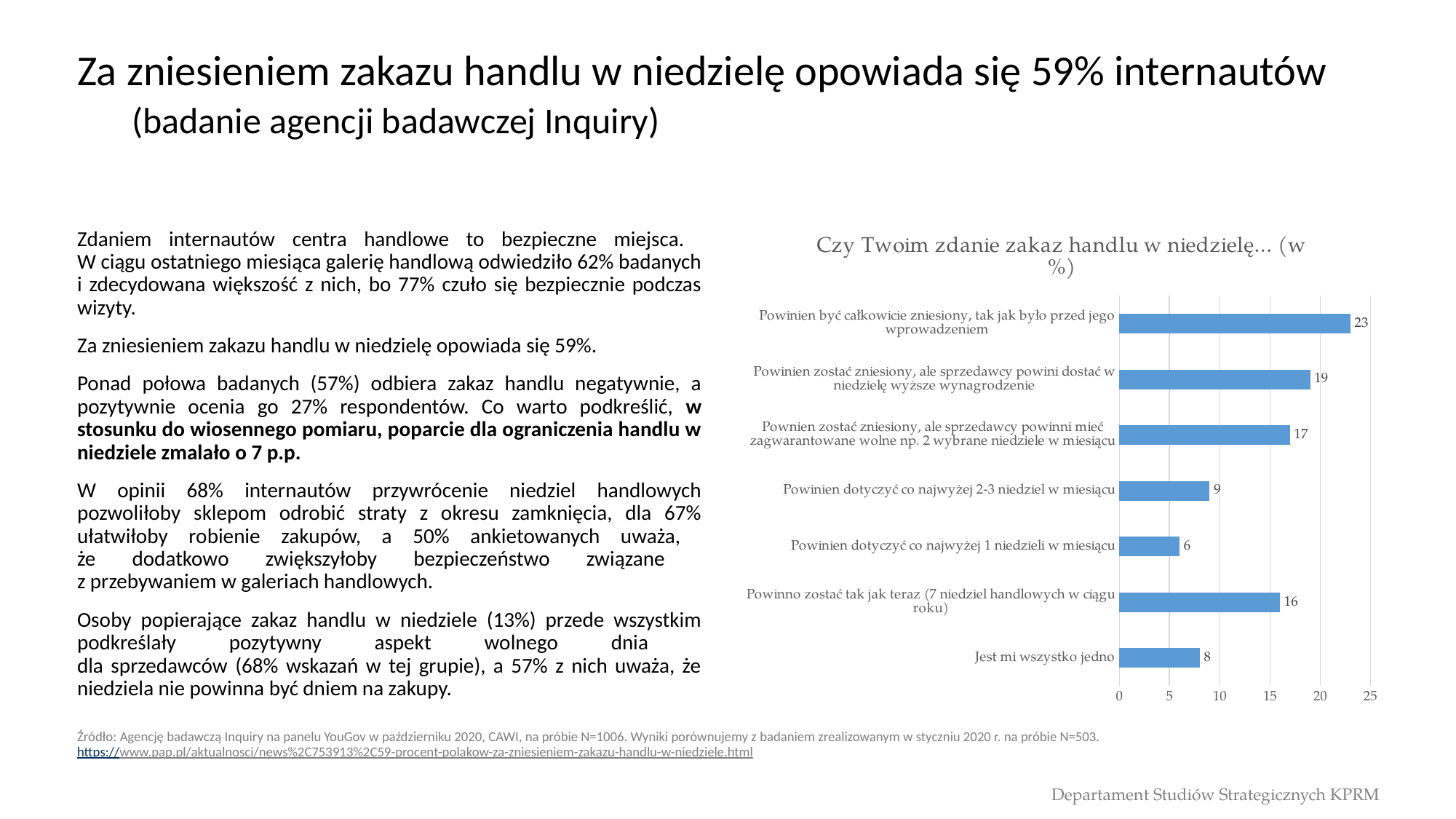

Za zniesieniem zakazu handlu w niedzielę opowiada się 59% internautów
(badanie agencji badawczej Inquiry)

### Chart: Czy Twoim zdanie zakaz handlu w niedzielę… (w %)

| Category |  |
|---|---|
| Jest mi wszystko jedno | 8.0 |
| Powinno zostać tak jak teraz (7 niedziel handlowych w ciągu roku) | 16.0 |
| Powinien dotyczyć co najwyżej 1 niedzieli w miesiącu | 6.0 |
| Powinien dotyczyć co najwyżej 2-3 niedziel w miesiącu | 9.0 |
| Pownien zostać zniesiony, ale sprzedawcy powinni mieć zagwarantowane wolne np. 2 wybrane niedziele w miesiącu | 17.0 |
| Powinien zostać zniesiony, ale sprzedawcy powini dostać w niedzielę wyższe wynagrodzenie | 19.0 |
| Powinien być całkowicie zniesiony, tak jak było przed jego wprowadzeniem | 23.0 |
Zdaniem internautów centra handlowe to bezpieczne miejsca.
W ciągu ostatniego miesiąca galerię handlową odwiedziło 62% badanych i zdecydowana większość z nich, bo 77% czuło się bezpiecznie podczas wizyty.
Za zniesieniem zakazu handlu w niedzielę opowiada się 59%.
Ponad połowa badanych (57%) odbiera zakaz handlu negatywnie, a pozytywnie ocenia go 27% respondentów. Co warto podkreślić, w stosunku do wiosennego pomiaru, poparcie dla ograniczenia handlu w niedziele zmalało o 7 p.p.
W opinii 68% internautów przywrócenie niedziel handlowych pozwoliłoby sklepom odrobić straty z okresu zamknięcia, dla 67% ułatwiłoby robienie zakupów, a 50% ankietowanych uważa,
że dodatkowo zwiększyłoby bezpieczeństwo związane
z przebywaniem w galeriach handlowych.
Osoby popierające zakaz handlu w niedziele (13%) przede wszystkim podkreślały pozytywny aspekt wolnego dnia
dla sprzedawców (68% wskazań w tej grupie), a 57% z nich uważa, że niedziela nie powinna być dniem na zakupy.
Źródło: Agencję badawczą Inquiry na panelu YouGov w październiku 2020, CAWI, na próbie N=1006. Wyniki porównujemy z badaniem zrealizowanym w styczniu 2020 r. na próbie N=503.
https://www.pap.pl/aktualnosci/news%2C753913%2C59-procent-polakow-za-zniesieniem-zakazu-handlu-w-niedziele.html